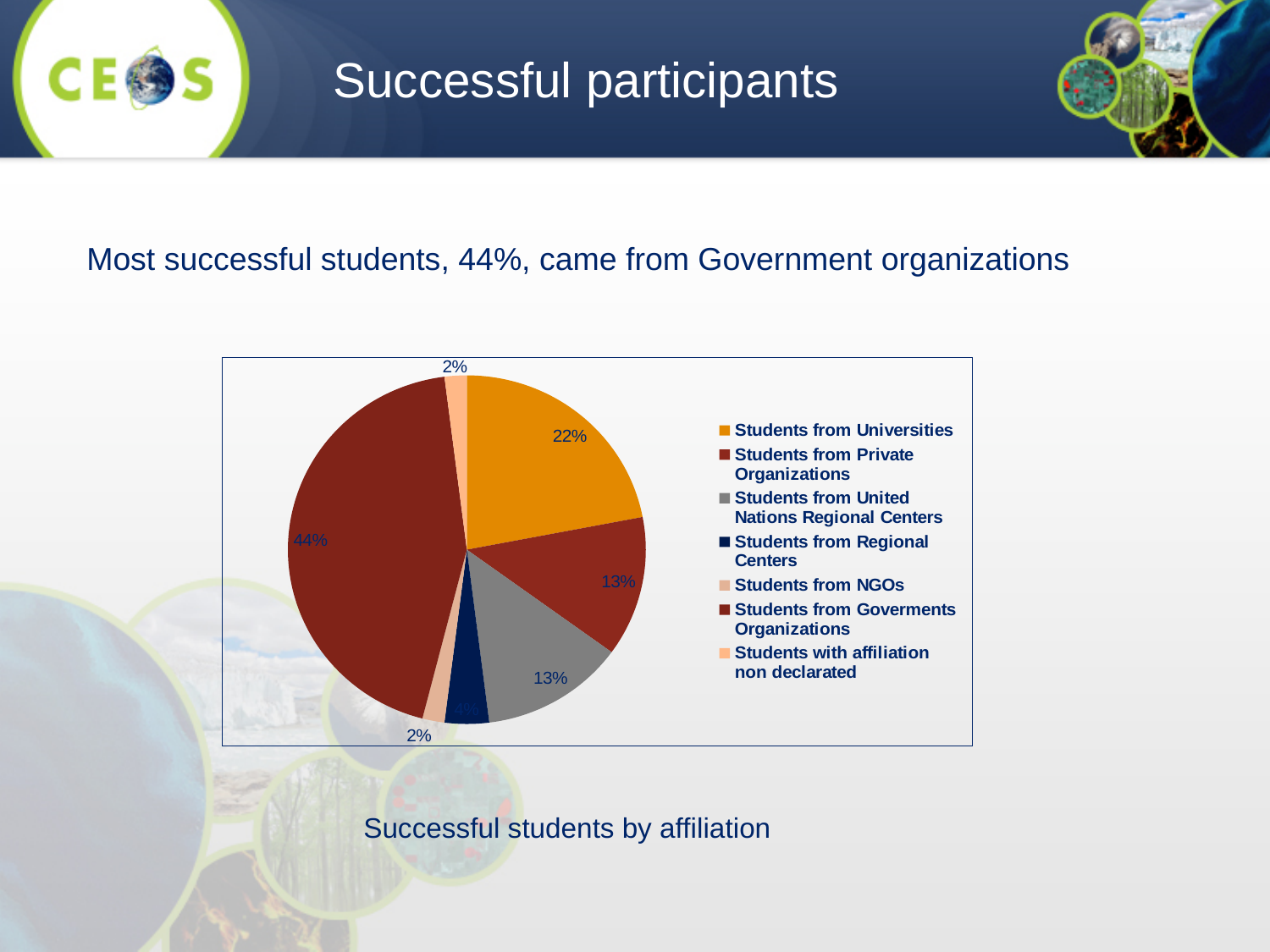

Successful participants
Most successful students, 44%, came from Government organizations

### Chart

| Category |  |
|---|---|
| Students from Universities | 0.22 |
| Students from Private Organizations | 0.13 |
| Students from United Nations Regional Centers | 0.13 |
| Students from Regional Centers | 0.04000000000000002 |
| Students from NGOs | 0.02000000000000001 |
| Students from Goverments Organizations | 0.44 |
| Students with affiliation non declarated | 0.02000000000000001 |
Successful students by affiliation